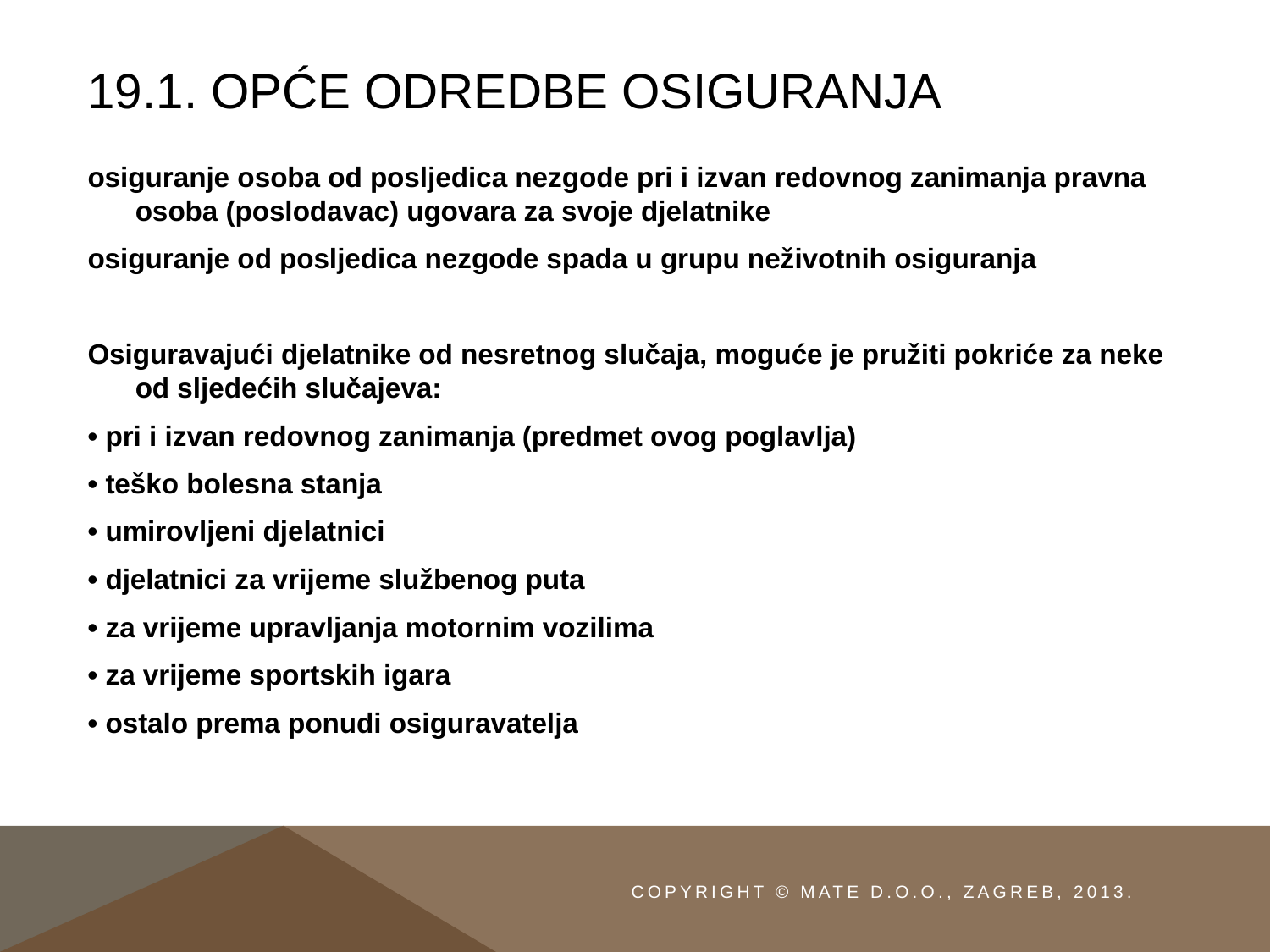

# 19.1. Opće odredbe osiguranja
osiguranje osoba od posljedica nezgode pri i izvan redovnog zanimanja pravna osoba (poslodavac) ugovara za svoje djelatnike
osiguranje od posljedica nezgode spada u grupu neživotnih osiguranja

Osiguravajući djelatnike od nesretnog slučaja, moguće je pružiti pokriće za neke od sljedećih slučajeva:
• pri i izvan redovnog zanimanja (predmet ovog poglavlja)
• teško bolesna stanja
• umirovljeni djelatnici
• djelatnici za vrijeme službenog puta
• za vrijeme upravljanja motornim vozilima
• za vrijeme sportskih igara
• ostalo prema ponudi osiguravatelja
Copyright © MATE d.o.o., Zagreb, 2013.